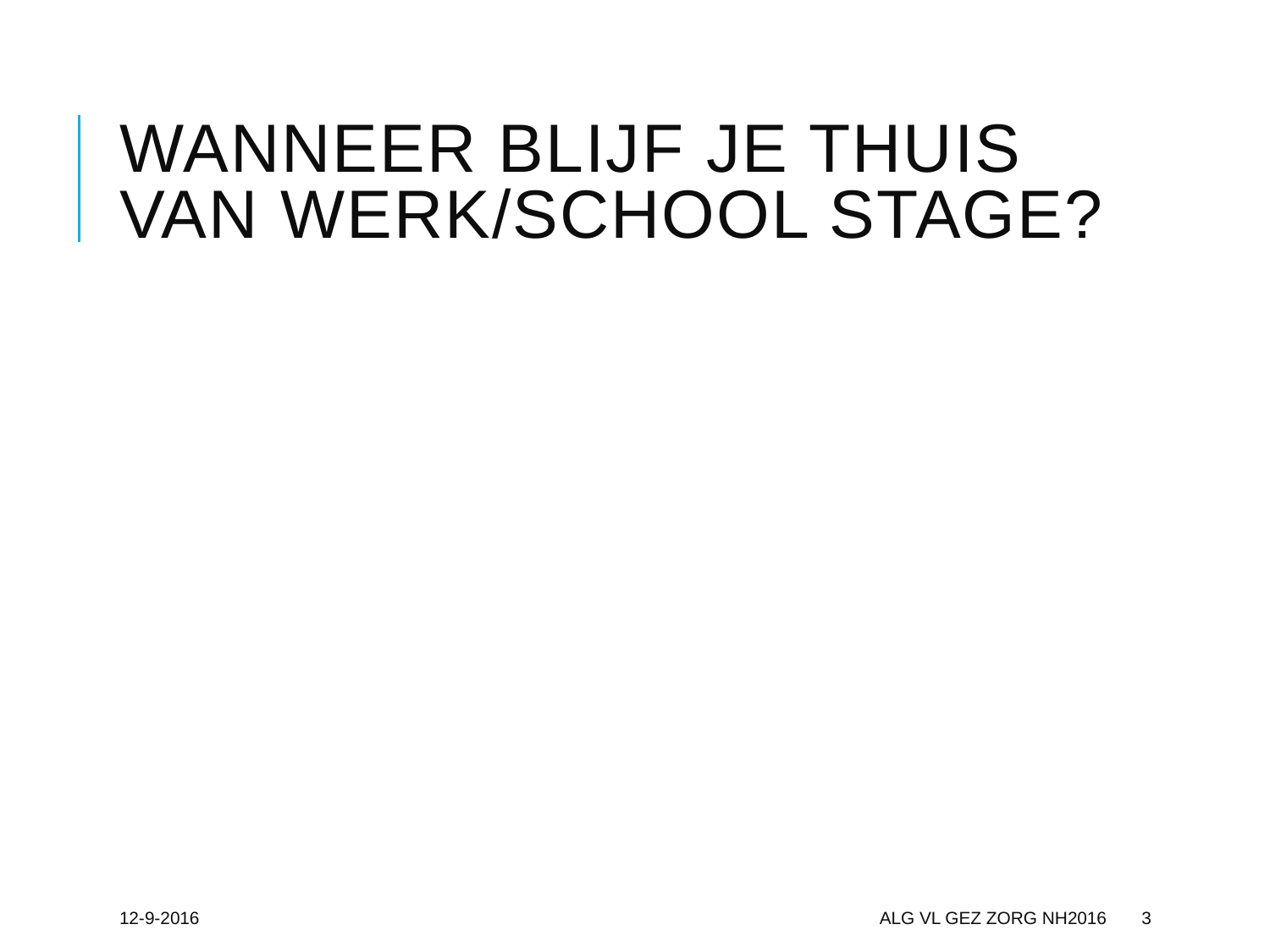

# Wanneer blijf je thuis van werk/school stage?
12-9-2016
Alg VL gez zorg NH2016
3